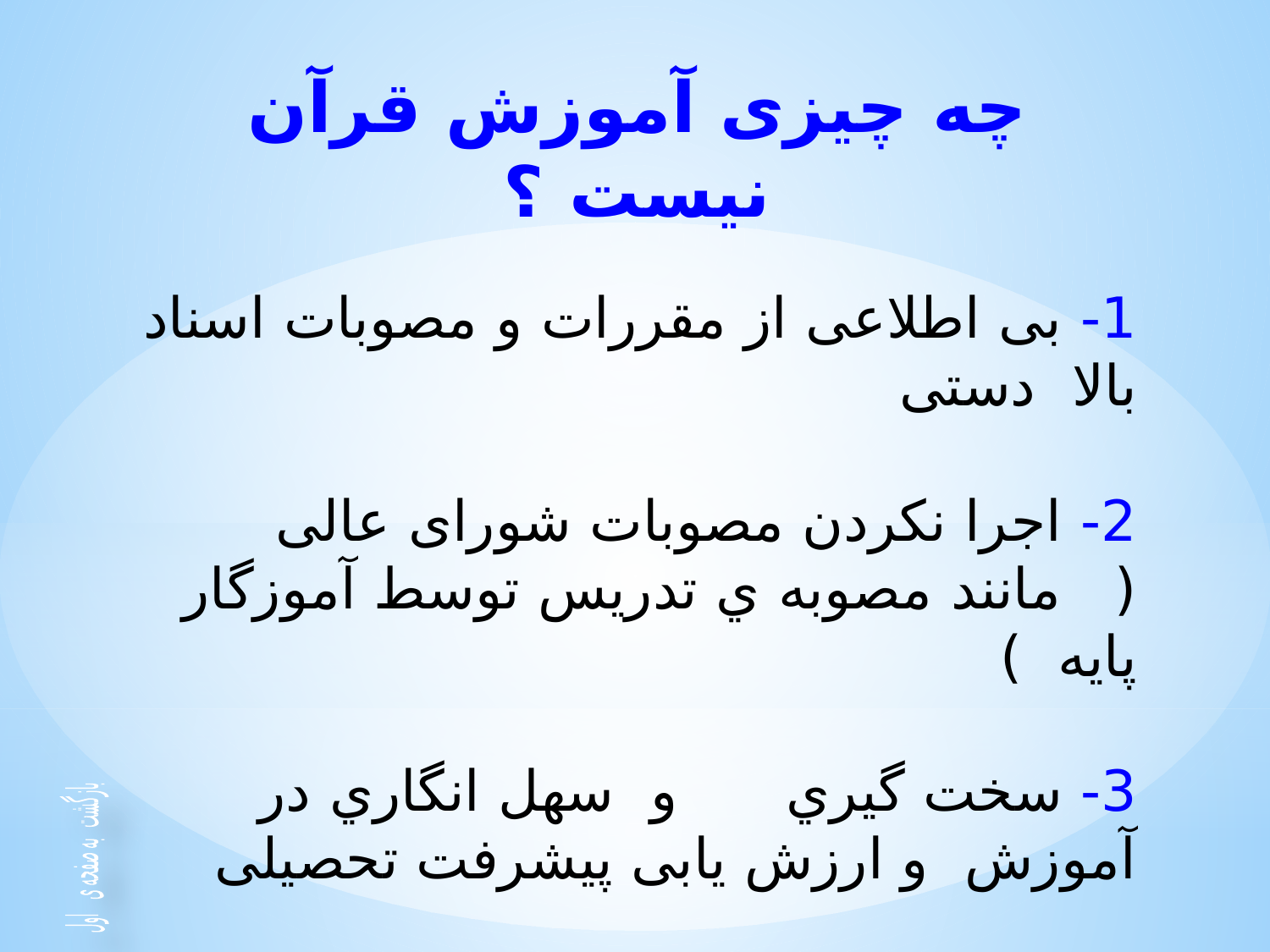

چه چيزی آموزش قرآن نيست ؟

1- بی اطلاعی از مقررات و مصوبات اسناد بالا  دستی

2- اجرا نکردن مصوبات شورای عالی (   مانند مصوبه ي تدريس توسط آموزگار پايه  )

3- سخت گيري      و  سهل انگاري در   آموزش  و ارزش يابی پيشرفت تحصيلی

4-  بی توجهی به تعاريف و مفاهيم  اصلی  آموزش قرآن

5- کم توجهی  به   اهداف مورد انتظار   هر پايه

بازگشت   به صفحه ی    اول